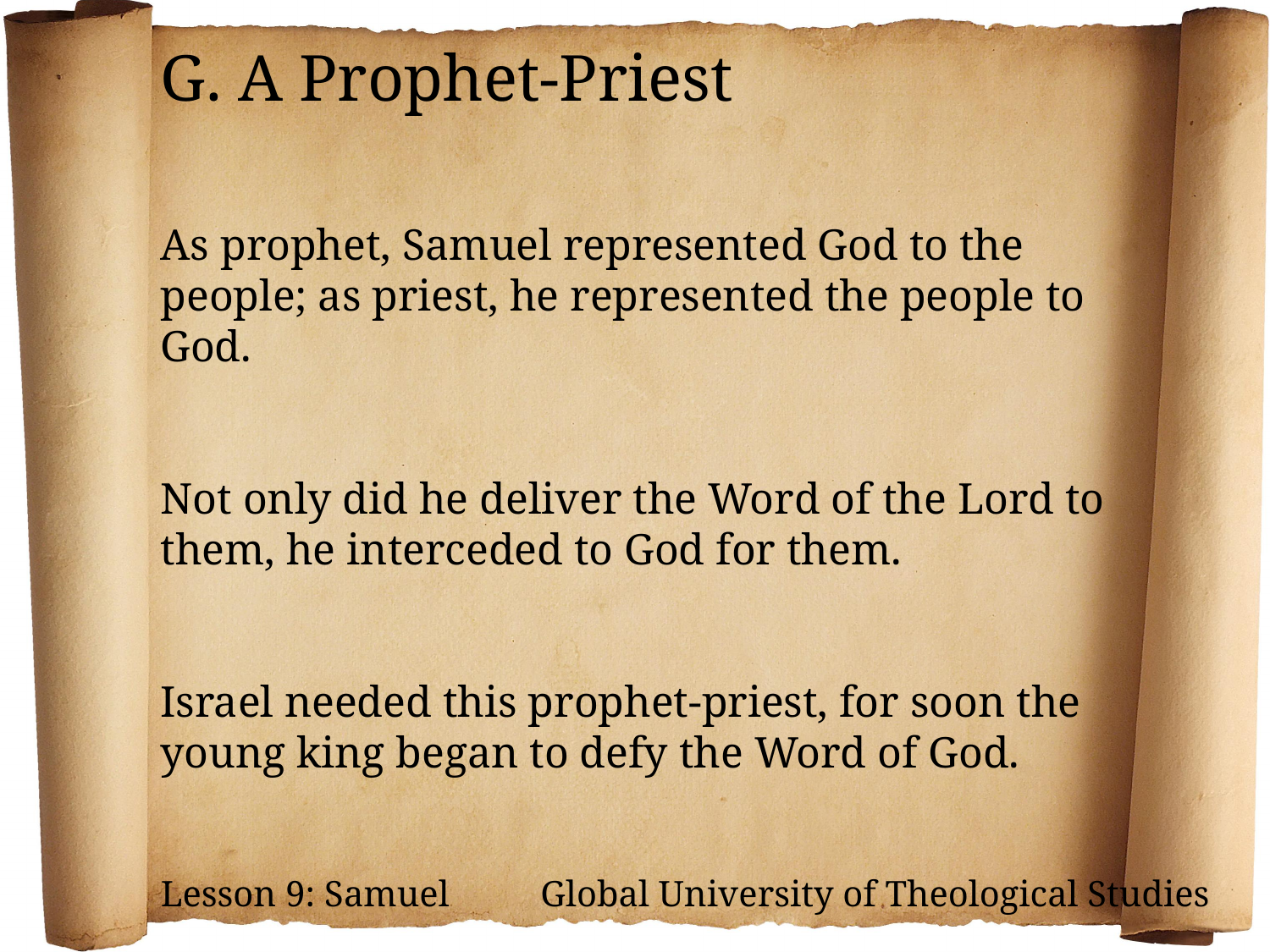

G. A Prophet-Priest
As prophet, Samuel represented God to the people; as priest, he represented the people to God.

Not only did he deliver the Word of the Lord to them, he interceded to God for them.

Israel needed this prophet-priest, for soon the young king began to defy the Word of God.
Lesson 9: Samuel          Global University of Theological Studies